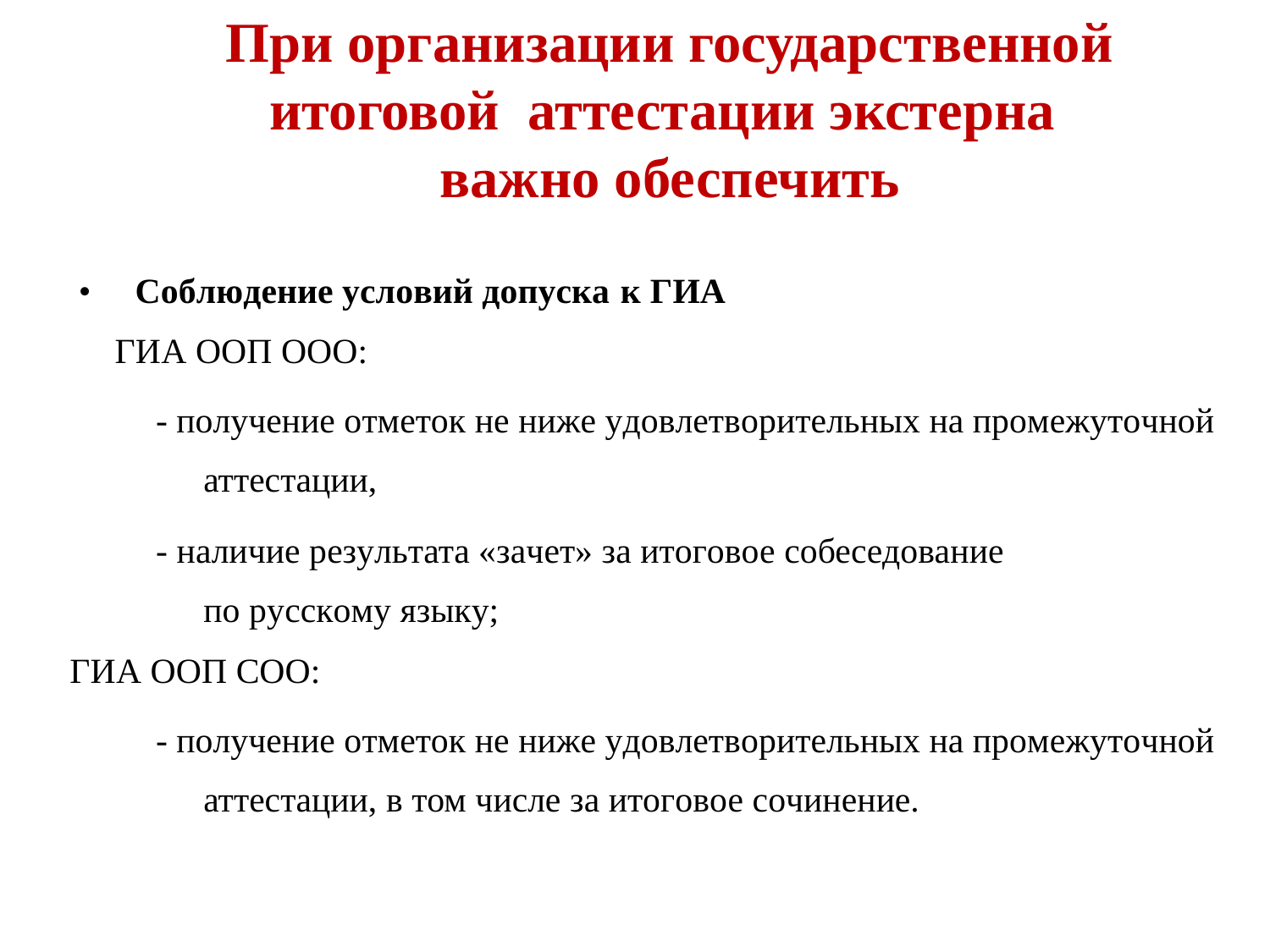

При организации государственной итоговой  аттестации экстерна
важно обеспечить
• 	Соблюдение условий допуска к ГИА

 ГИА ООП ООО:

- получение отметок не ниже удовлетворительных на промежуточной аттестации,

- наличие результата «зачет» за итоговое собеседование по русскому языку;

ГИА ООП СОО:

- получение отметок не ниже удовлетворительных на промежуточной аттестации, в том числе за итоговое сочинение.